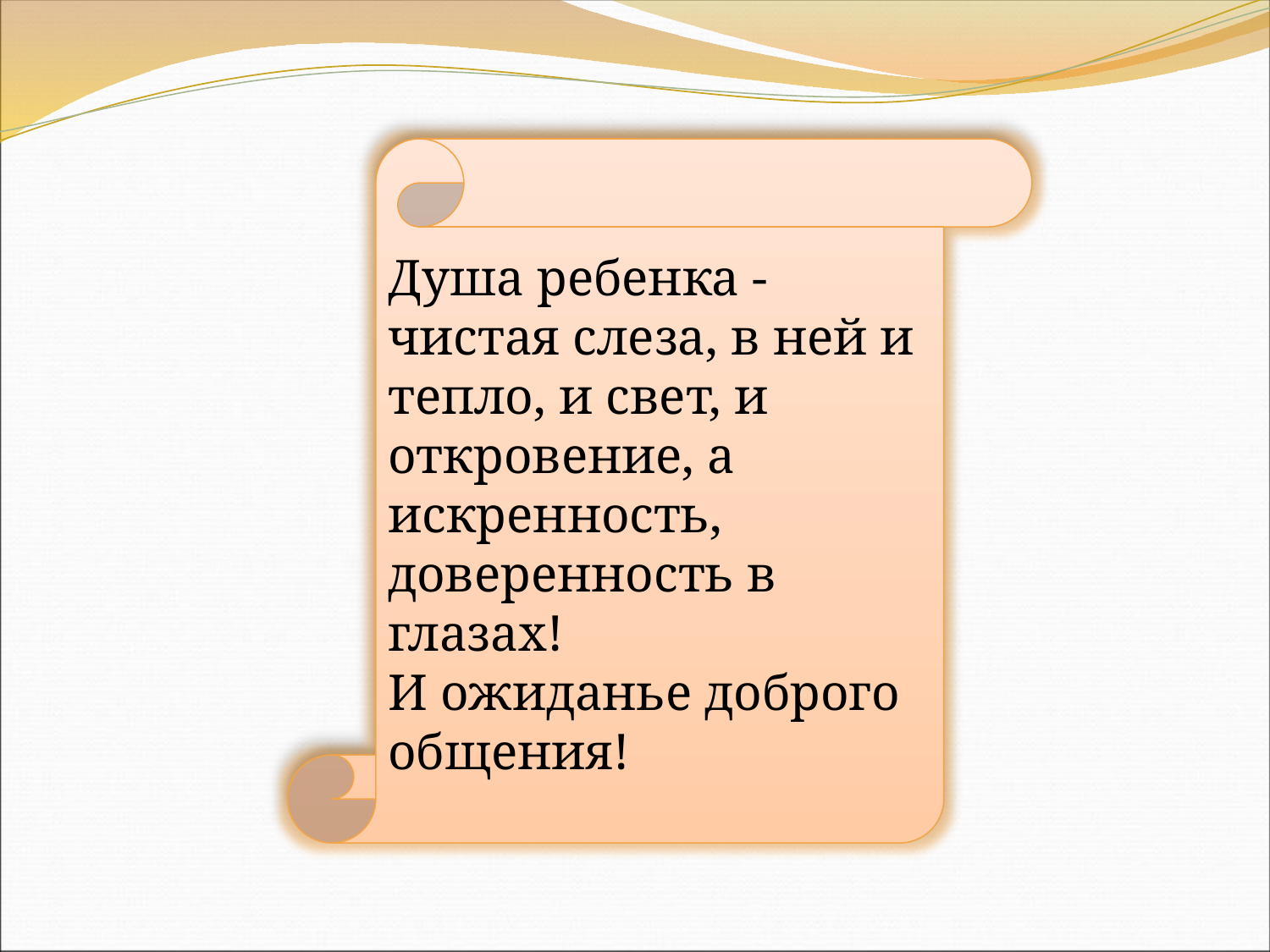

Душа ребенка - чистая слеза, в ней и тепло, и свет, и откровение, а искренность, доверенность в глазах!
И ожиданье доброго общения!